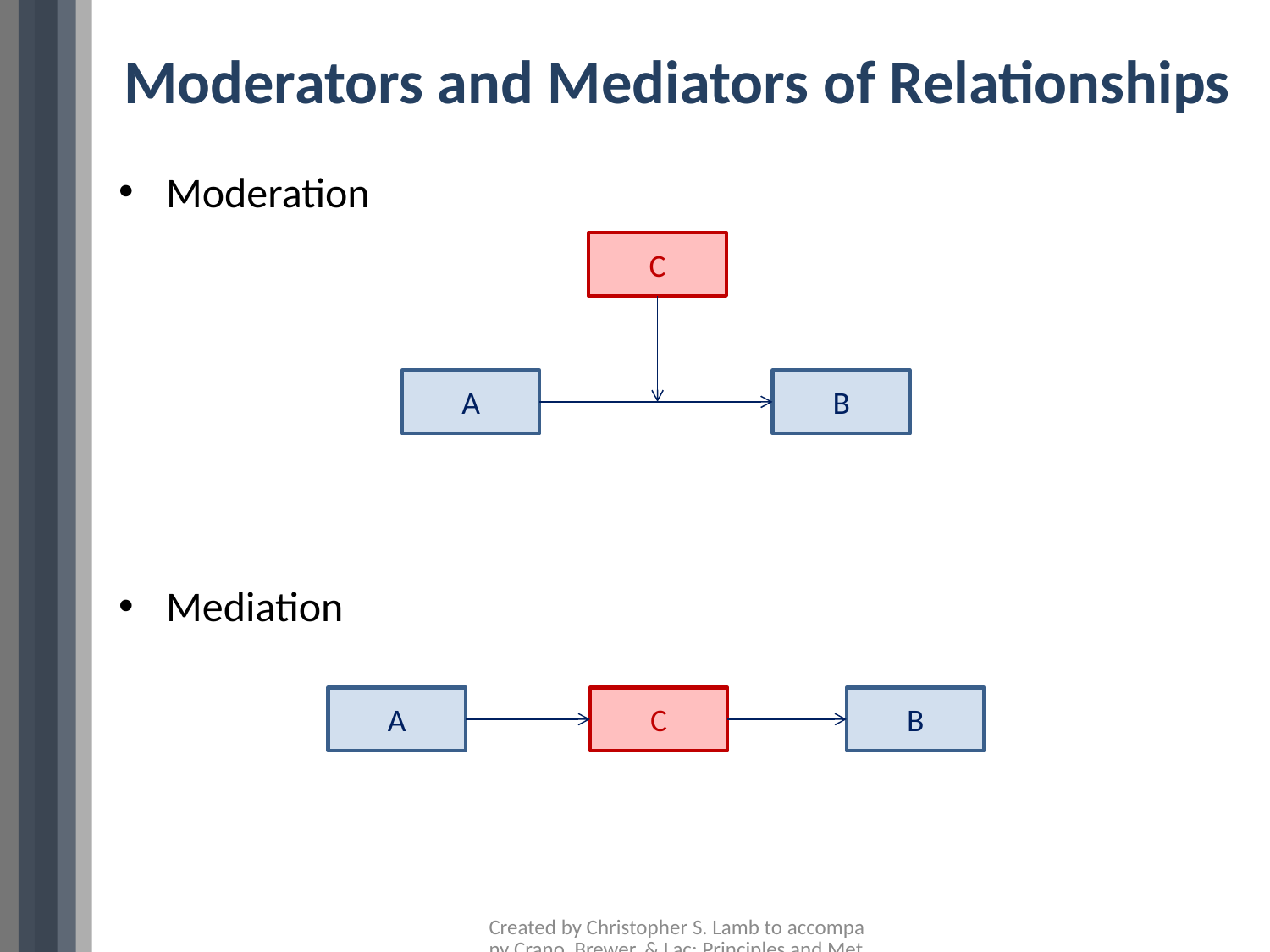

# Moderators and Mediators of Relationships
Moderation

Mediation
C
A
B
A
C
B
Created by Christopher S. Lamb to accompany Crano, Brewer, & Lac: Principles and Methods of Social Research, 3rd Edition, 2015, Routledge/Taylor & Francis